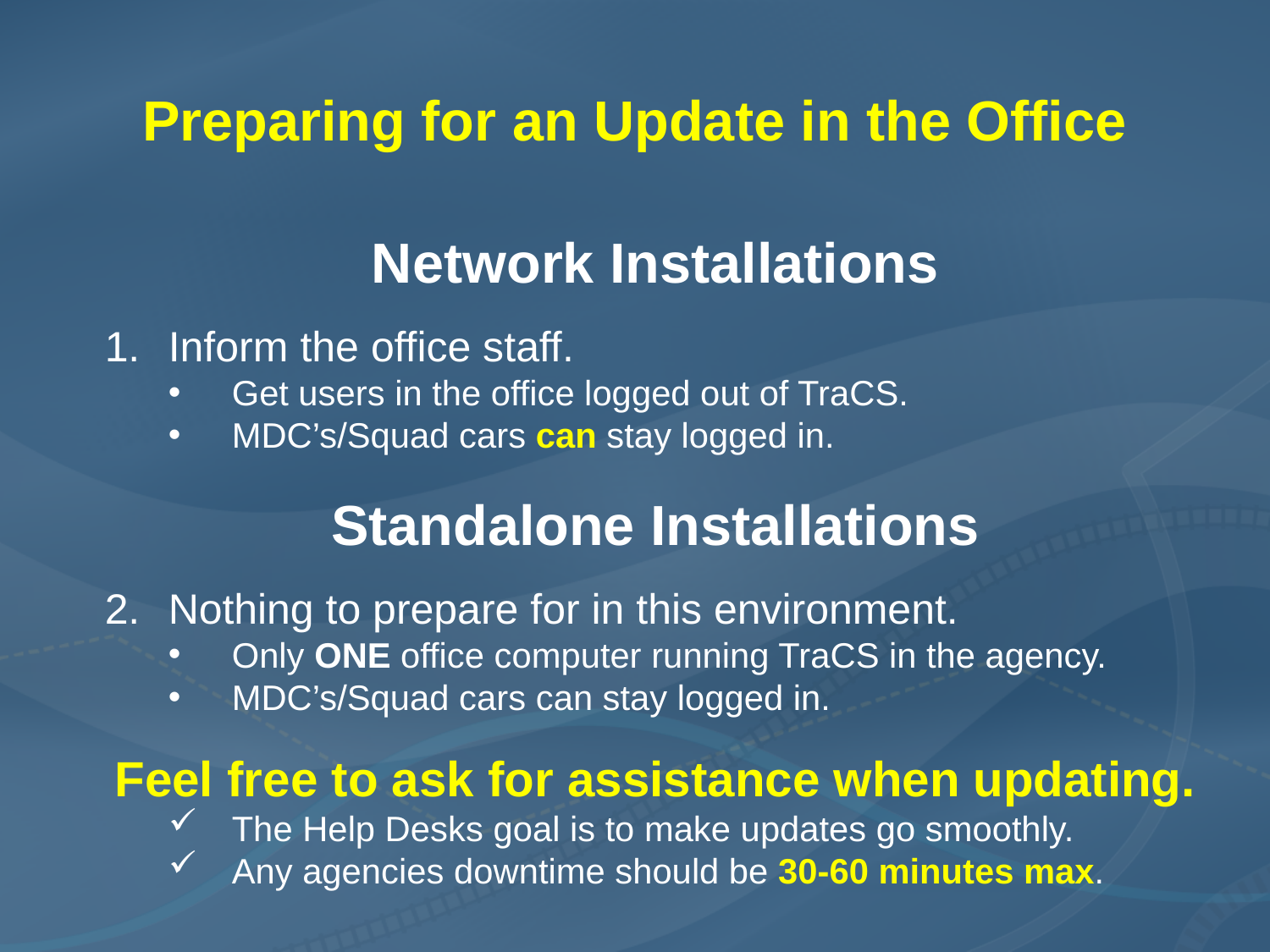

Preparing for an Update in the Office
Network Installations
Inform the office staff.
Get users in the office logged out of TraCS.
MDC’s/Squad cars can stay logged in.
Standalone Installations
Nothing to prepare for in this environment.
Only ONE office computer running TraCS in the agency.
MDC’s/Squad cars can stay logged in.
Feel free to ask for assistance when updating.
The Help Desks goal is to make updates go smoothly.
Any agencies downtime should be 30-60 minutes max.